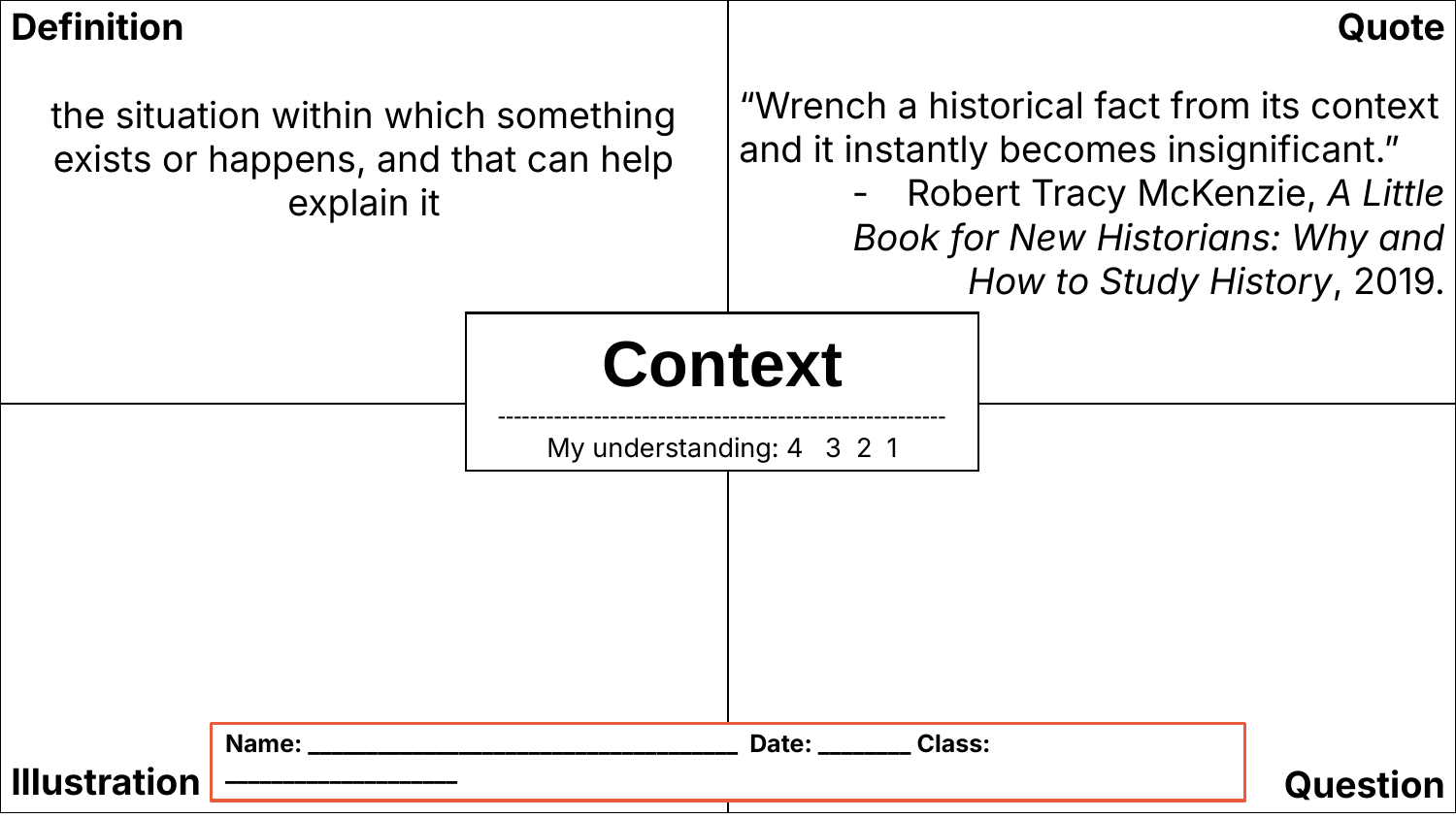

| Definition the situation within which something exists or happens, and that can help explain it | Quote “Wrench a historical fact from its context and it instantly becomes insignificant.” Robert Tracy McKenzie, A Little Book for New Historians: Why and How to Study History, 2019. |
| --- | --- |
| Illustration | Question |
Context
--------------------------------------------------------
My understanding: 4   3  2  1
Name: _____________________________________  Date: ________ Class: ____________________